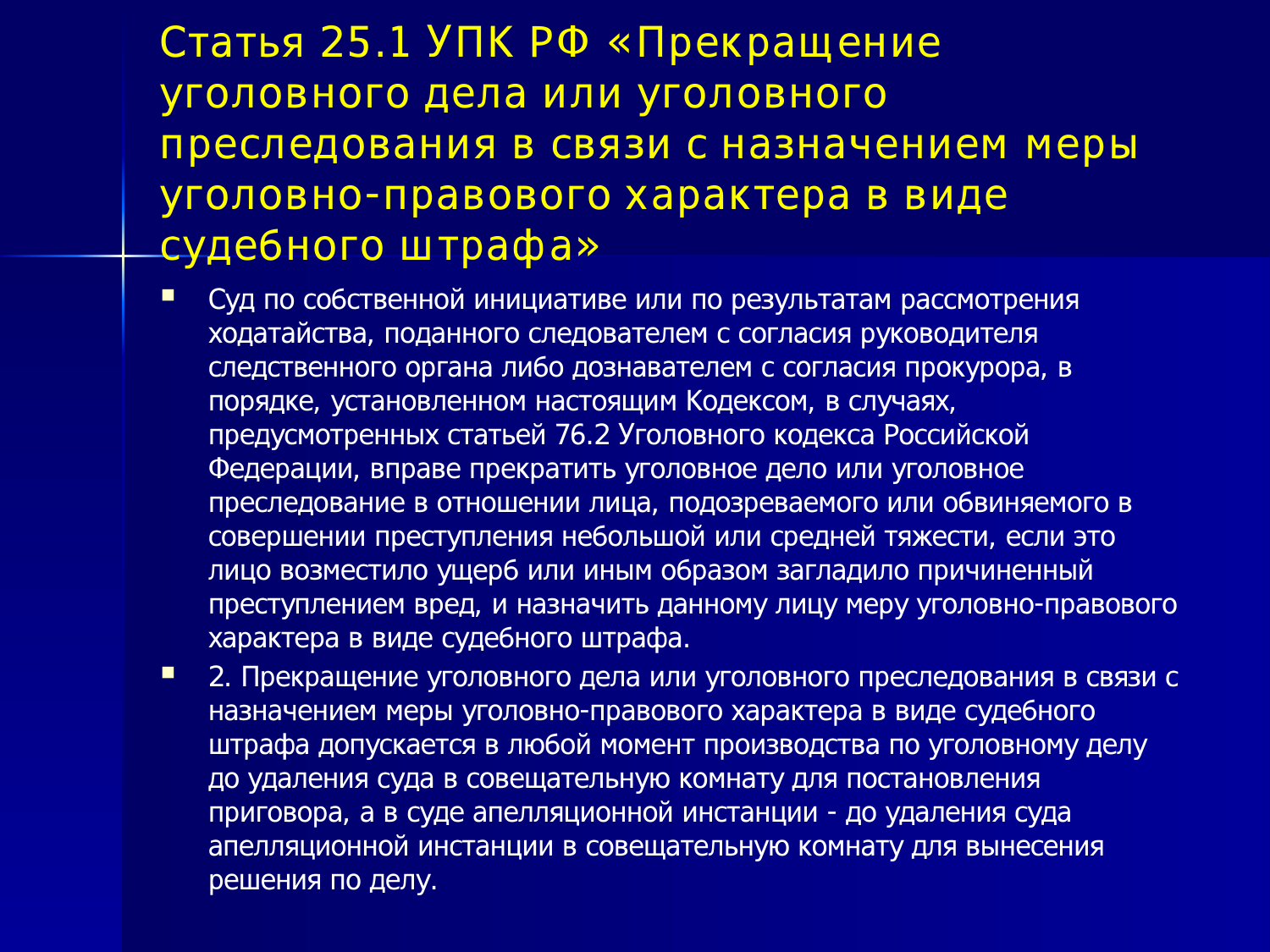

# Статья 25.1 УПК РФ «Прекращение уголовного дела или уголовного преследования в связи с назначением меры уголовно-правового характера в виде судебного штрафа»
Суд по собственной инициативе или по результатам рассмотрения ходатайства, поданного следователем с согласия руководителя следственного органа либо дознавателем с согласия прокурора, в порядке, установленном настоящим Кодексом, в случаях, предусмотренных статьей 76.2 Уголовного кодекса Российской Федерации, вправе прекратить уголовное дело или уголовное преследование в отношении лица, подозреваемого или обвиняемого в совершении преступления небольшой или средней тяжести, если это лицо возместило ущерб или иным образом загладило причиненный преступлением вред, и назначить данному лицу меру уголовно-правового характера в виде судебного штрафа.
2. Прекращение уголовного дела или уголовного преследования в связи с назначением меры уголовно-правового характера в виде судебного штрафа допускается в любой момент производства по уголовному делу до удаления суда в совещательную комнату для постановления приговора, а в суде апелляционной инстанции - до удаления суда апелляционной инстанции в совещательную комнату для вынесения решения по делу.